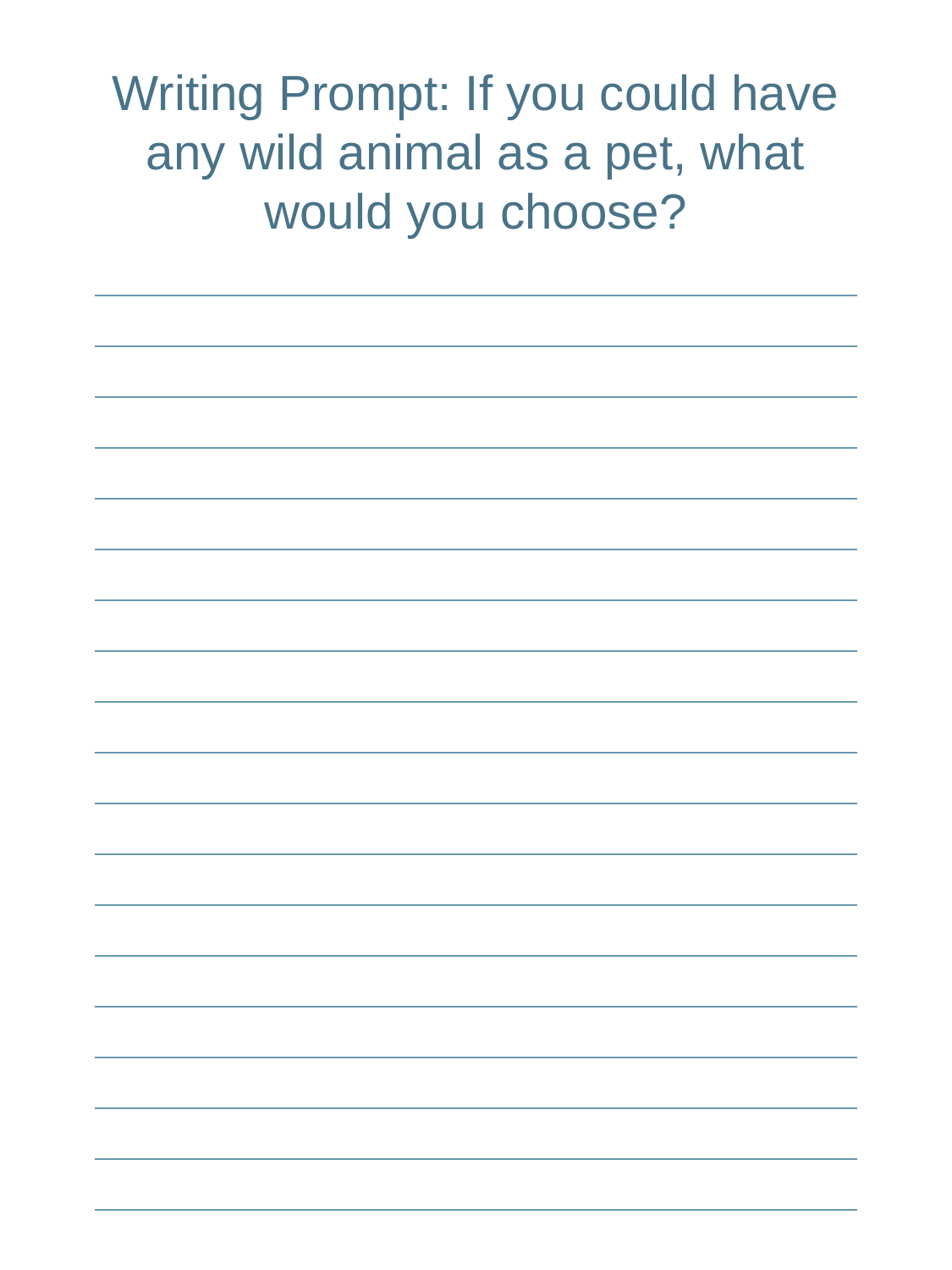

Writing Prompt: If you could have any wild animal as a pet, what would you choose?
|  |
| --- |
|  |
|  |
|  |
|  |
|  |
|  |
|  |
|  |
|  |
|  |
|  |
|  |
|  |
|  |
|  |
|  |
|  |